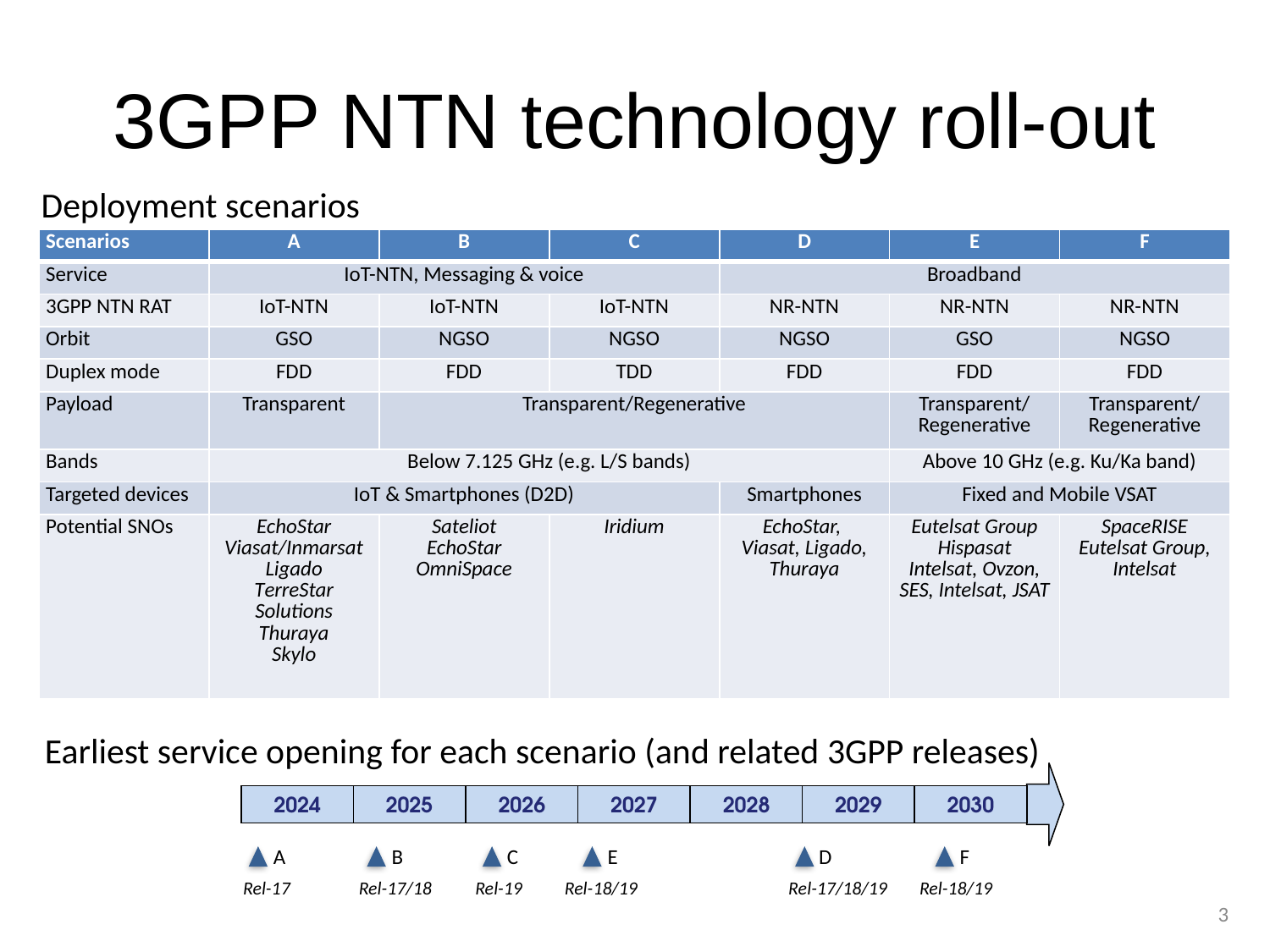

# 3GPP NTN technology roll-out
Deployment scenarios
| Scenarios | A | B | C | D | E | F |
| --- | --- | --- | --- | --- | --- | --- |
| Service | IoT-NTN, Messaging & voice |  |  | Broadband |  |  |
| 3GPP NTN RAT | IoT-NTN | IoT-NTN | IoT-NTN | NR-NTN | NR-NTN | NR-NTN |
| Orbit | GSO | NGSO | NGSO | NGSO | GSO | NGSO |
| Duplex mode | FDD | FDD | TDD | FDD | FDD | FDD |
| Payload | Transparent | Transparent/Regenerative |  |  | Transparent/Regenerative | Transparent/Regenerative |
| Bands | Below 7.125 GHz (e.g. L/S bands) |  |  |  | Above 10 GHz (e.g. Ku/Ka band) |  |
| Targeted devices | IoT & Smartphones (D2D) |  |  | Smartphones | Fixed and Mobile VSAT |  |
| Potential SNOs | EchoStar Viasat/Inmarsat Ligado TerreStar Solutions Thuraya Skylo | Sateliot EchoStar OmniSpace | Iridium | EchoStar, Viasat, Ligado, Thuraya | Eutelsat Group Hispasat Intelsat, Ovzon, SES, Intelsat, JSAT | SpaceRISE Eutelsat Group, Intelsat |
Earliest service opening for each scenario (and related 3GPP releases)

2024
2025
2026
2027
2028
2029
2030
A
B
C
E
D
F

Rel-17
Rel-17/18
Rel-19
Rel-18/19
Rel-17/18/19
Rel-18/19
3